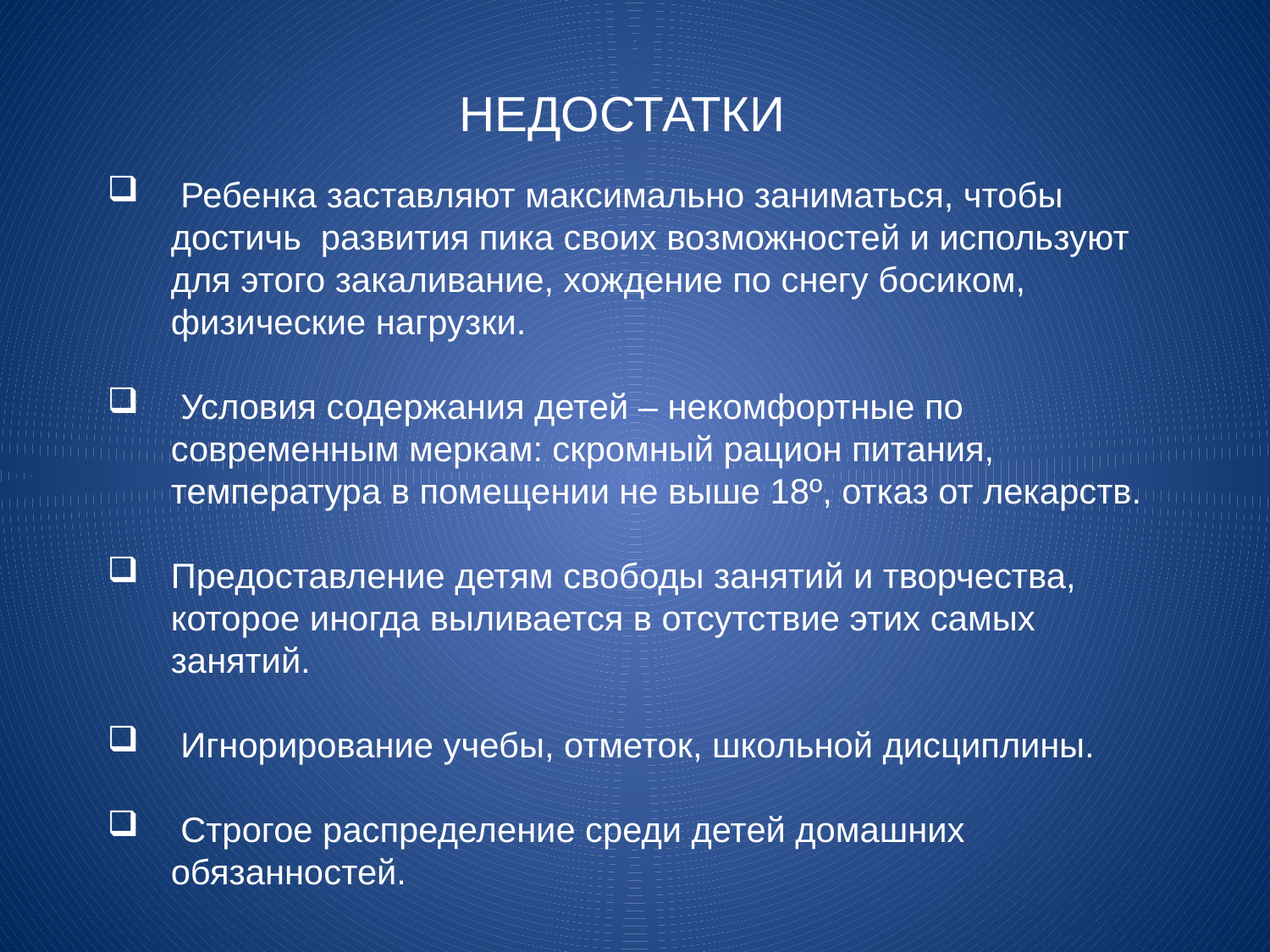

НЕДОСТАТКИ

 Ребенка заставляют максимально заниматься, чтобы достичь  развития пика своих возможностей и используют для этого закаливание, хождение по снегу босиком, физические нагрузки.

 Условия содержания детей – некомфортные по современным меркам: скромный рацион питания, температура в помещении не выше 18º, отказ от лекарств.

Предоставление детям свободы занятий и творчества, которое иногда выливается в отсутствие этих самых занятий.

 Игнорирование учебы, отметок, школьной дисциплины.

 Строгое распределение среди детей домашних обязанностей.